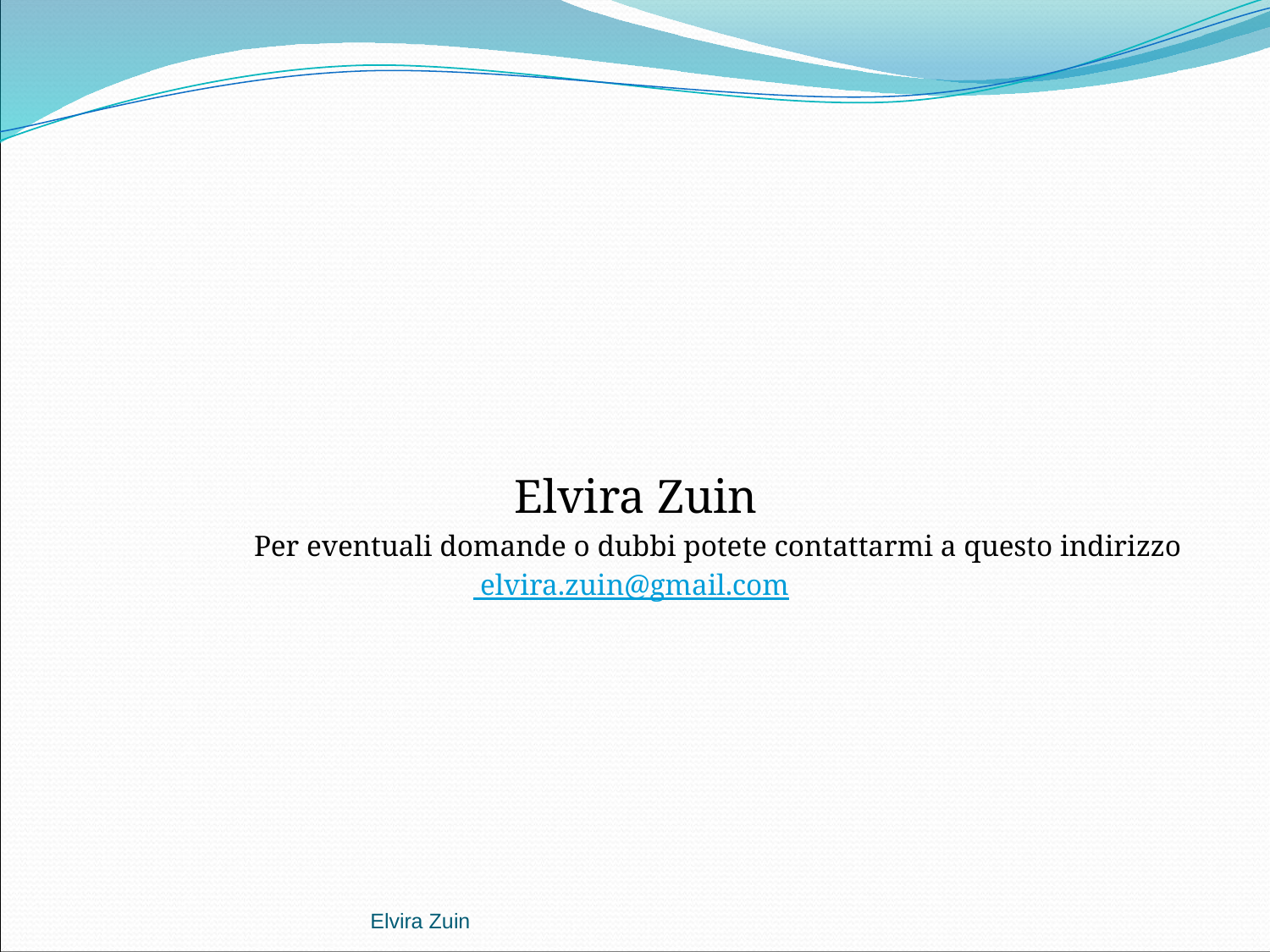

Elvira Zuin
                        Per eventuali domande o dubbi potete contattarmi a questo indirizzo
 elvira.zuin@gmail.com
Elvira Zuin